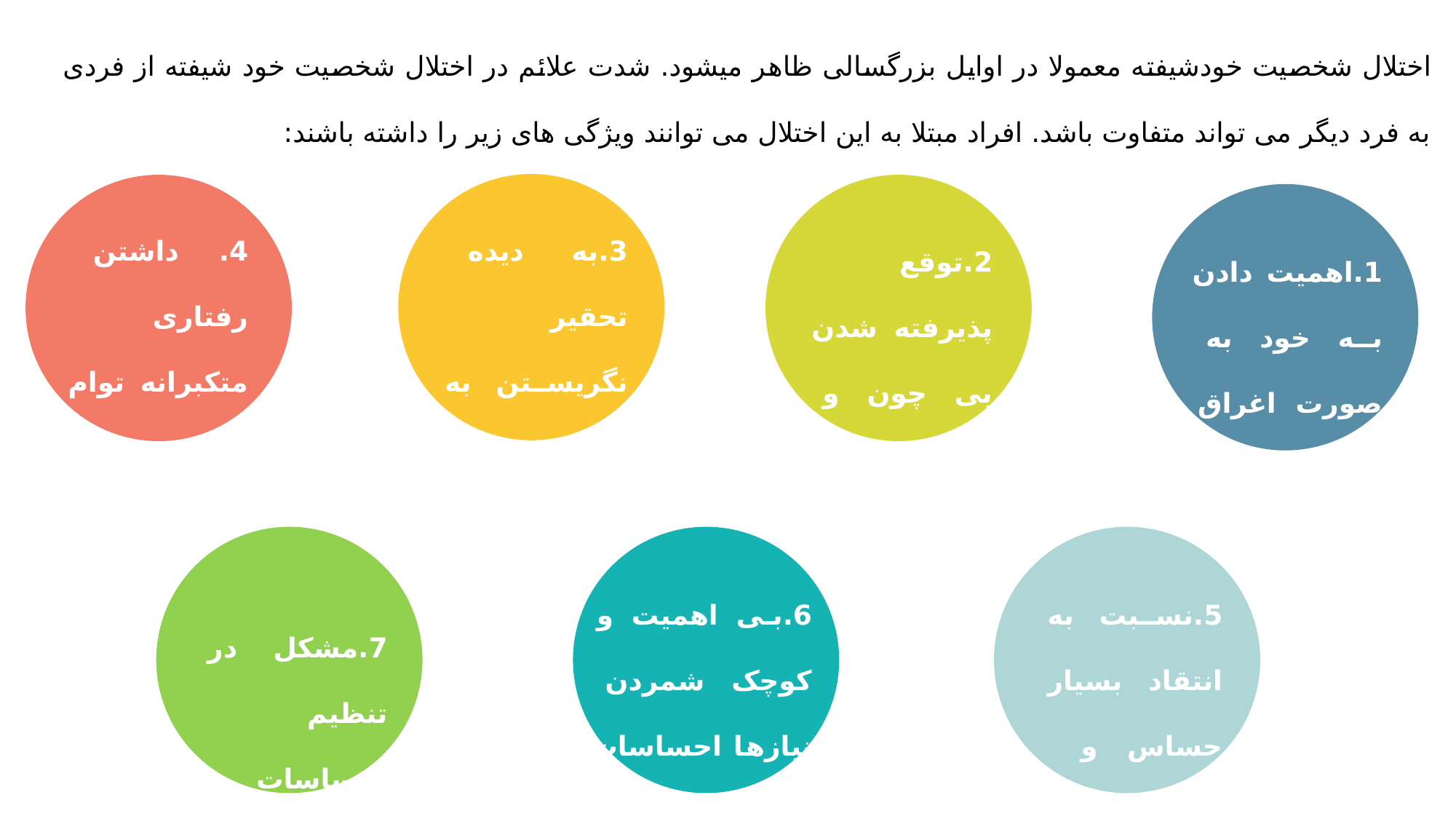

اختلال شخصیت خودشیفته معمولا در اوایل بزرگسالی ظاهر میشود. شدت علائم در اختلال شخصیت خود شیفته از فردی به فرد دیگر می تواند متفاوت باشد. افراد مبتلا به این اختلال می توانند ویژگی های زیر را داشته باشند:

4. داشتن رفتاری متکبرانه توام با خودستایی و ادعا
3.به دیده تحقیر نگریستن به افراد رده پایین اجتماعی
2.توقع پذیرفته شدن بی چون و چرای انتظاراتشان
1.اهمیت دادن به خود به صورت اغراق آمیز

6.بی اهمیت و کوچک شمردن نیازها احساسات دیگران
5.نسبت به انتقاد بسیار حساس و  زودرنج بودن
7.مشکل در تنظیم احساسات و رفتار